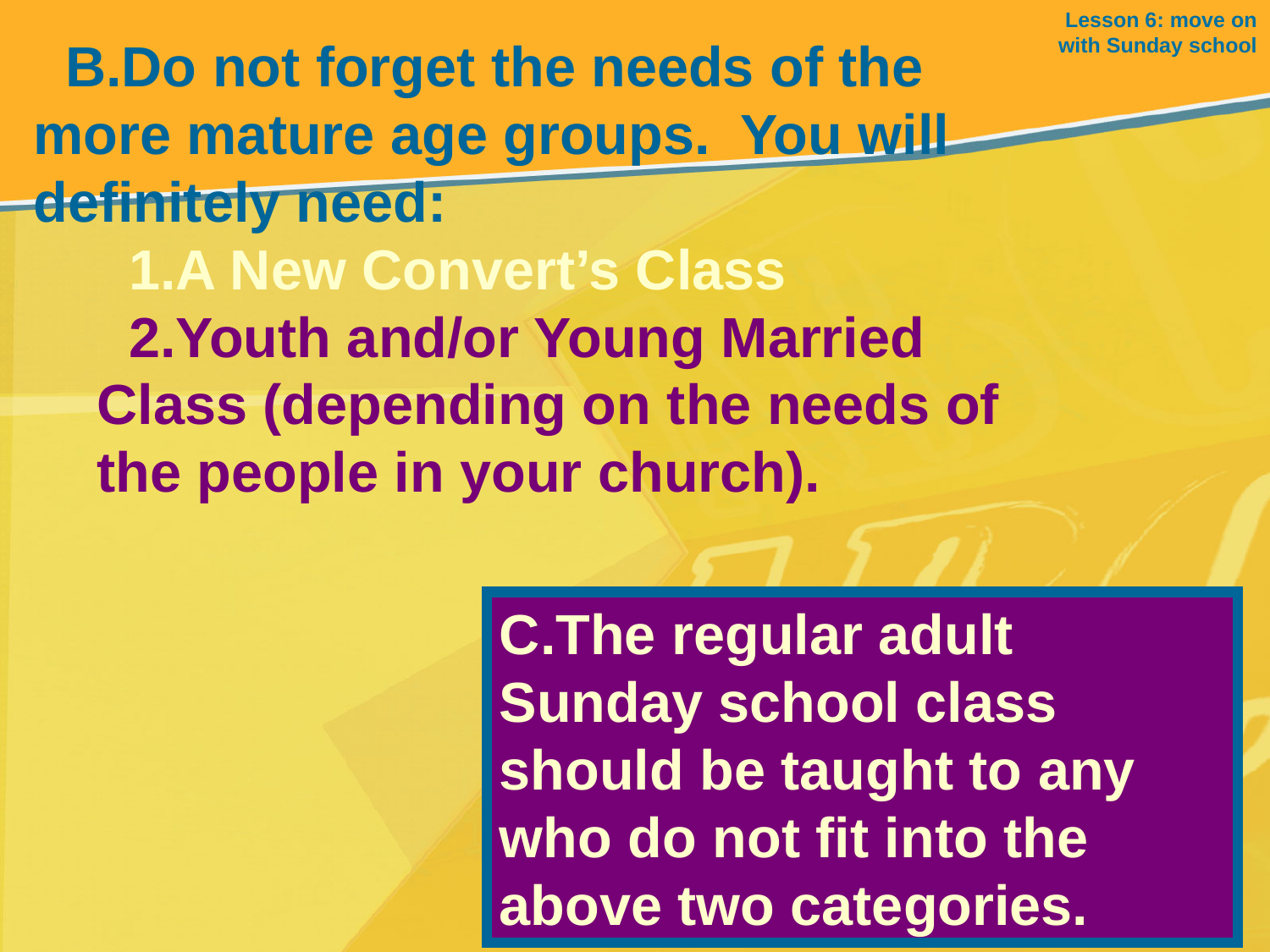

Lesson 6: move on with Sunday school
B.Do not forget the needs of the more mature age groups.  You will definitely need:
A New Convert’s Class
Youth and/or Young Married Class (depending on the needs of the people in your church).
C.The regular adult Sunday school class should be taught to any who do not fit into the above two categories.